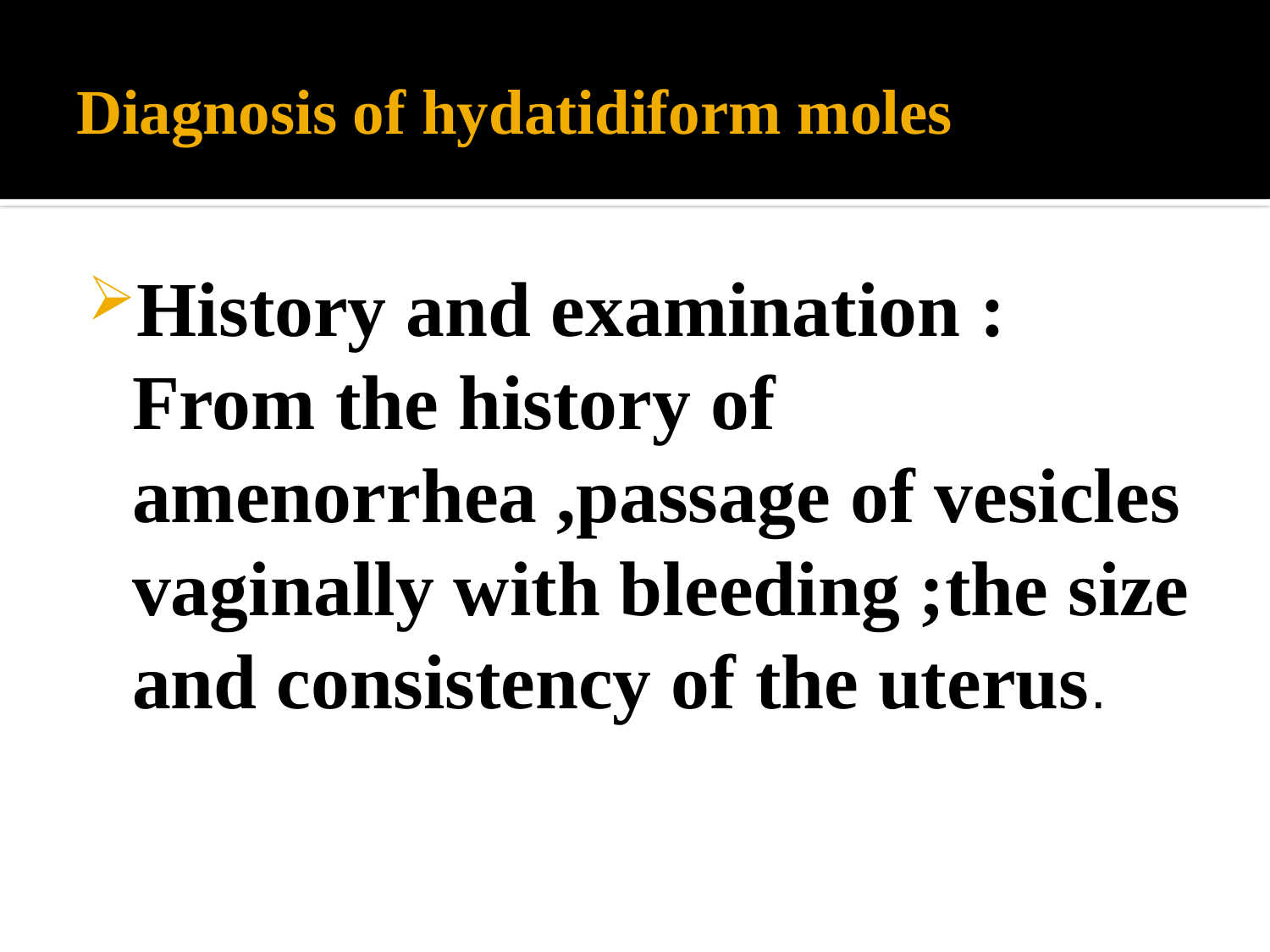

# Diagnosis of hydatidiform moles
History and examination : From the history of amenorrhea ,passage of vesicles vaginally with bleeding ;the size and consistency of the uterus.